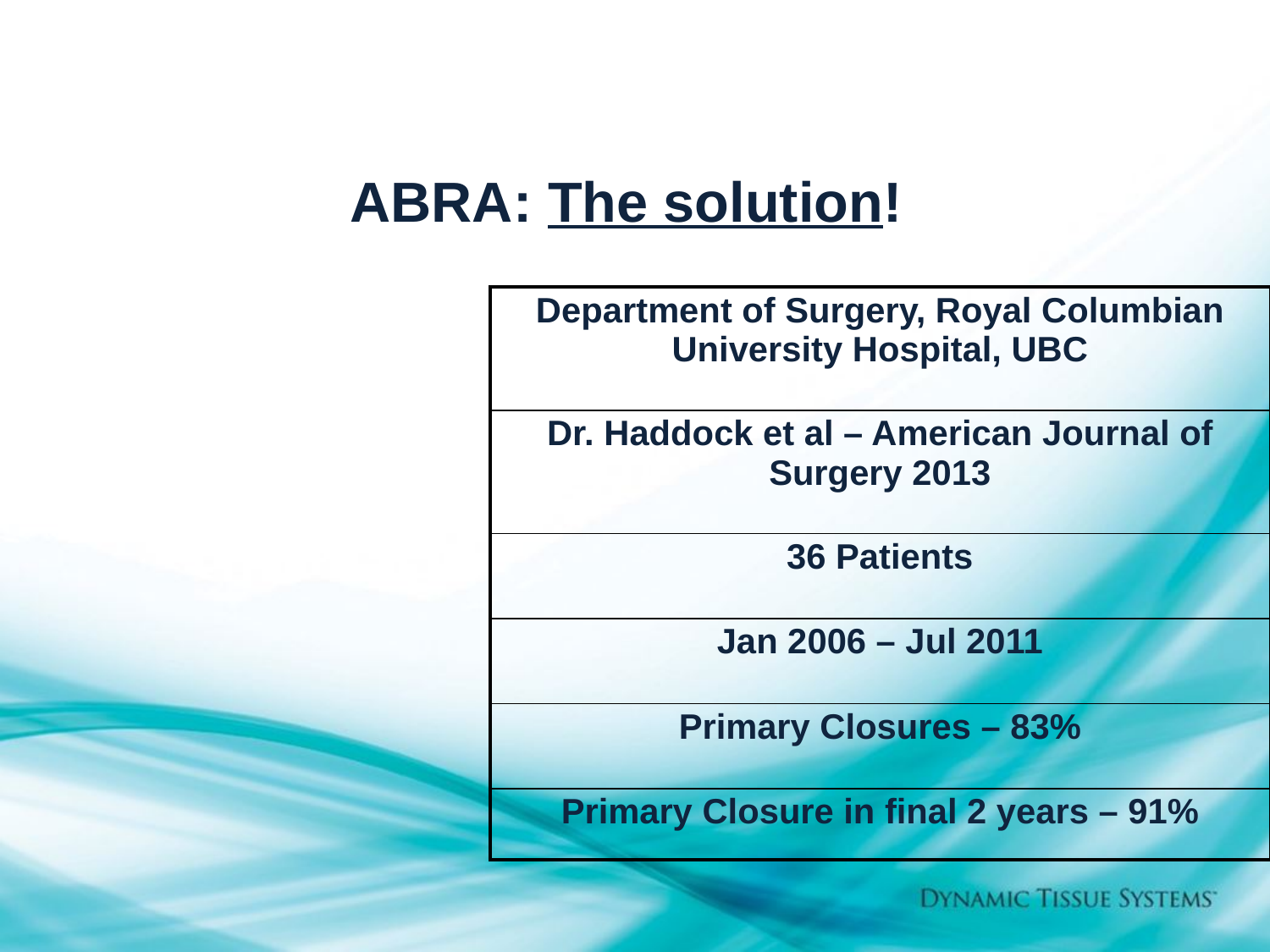

ABRA: The solution!
| Department of Surgery, Royal Columbian University Hospital, UBC |
| --- |
| Dr. Haddock et al – American Journal of Surgery 2013 |
| 36 Patients |
| Jan 2006 – Jul 2011 |
| Primary Closures – 83% |
| Primary Closure in final 2 years – 91% |